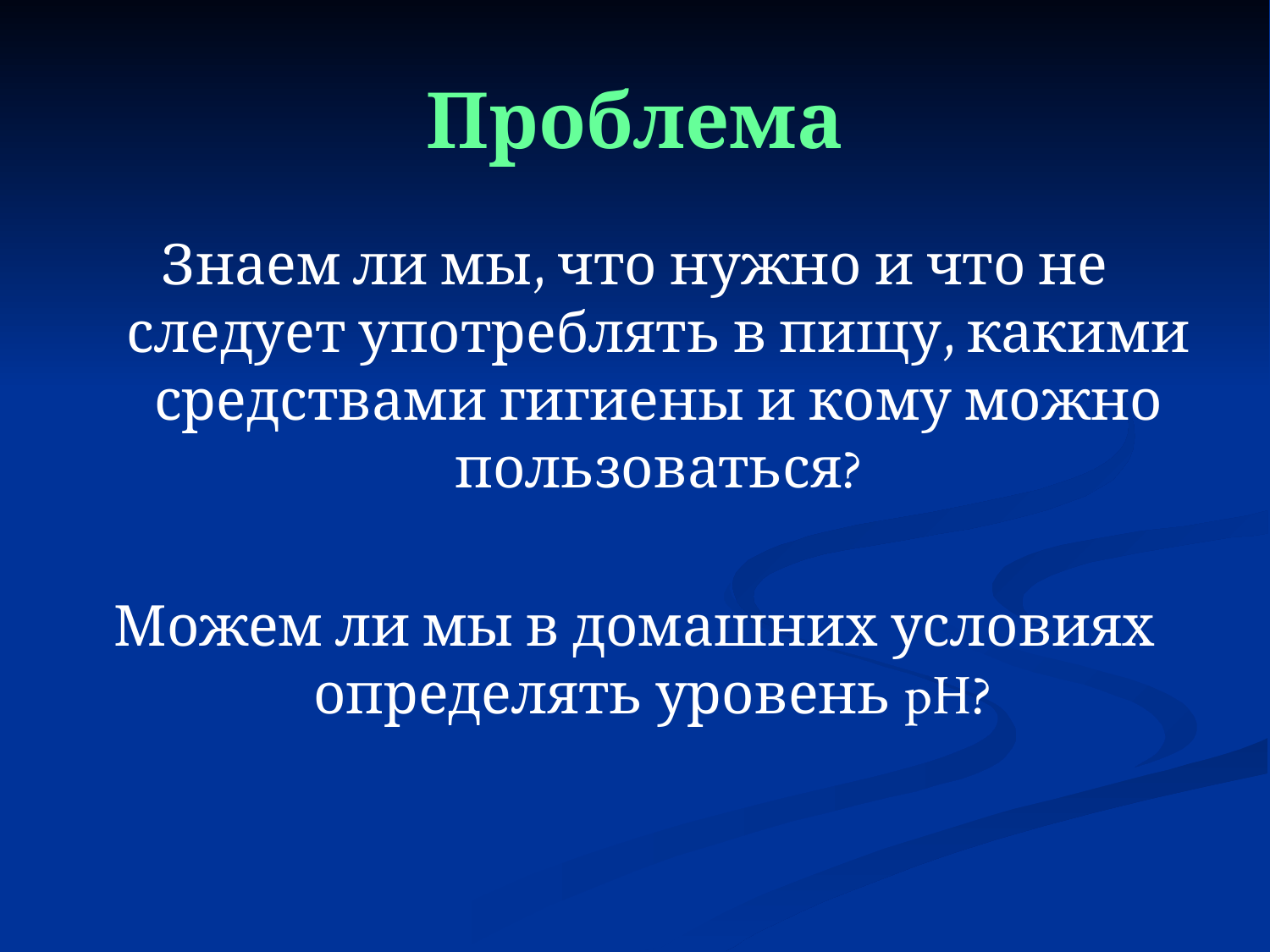

# Проблема
Знаем ли мы, что нужно и что не следует употреблять в пищу, какими средствами гигиены и кому можно пользоваться?

Можем ли мы в домашних условиях определять уровень pH?